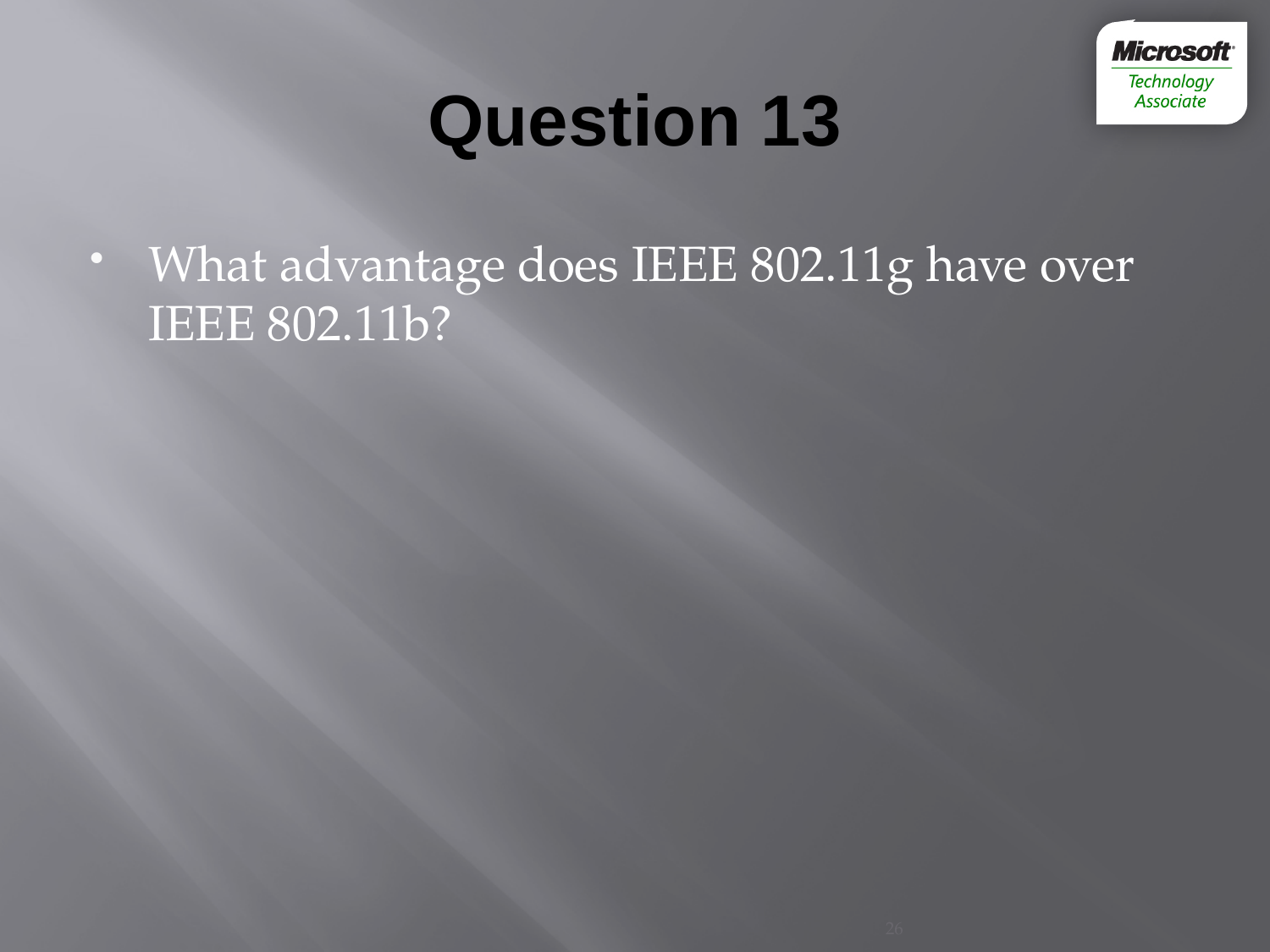

# Question 13
What advantage does IEEE 802.11g have over IEEE 802.11b?
26